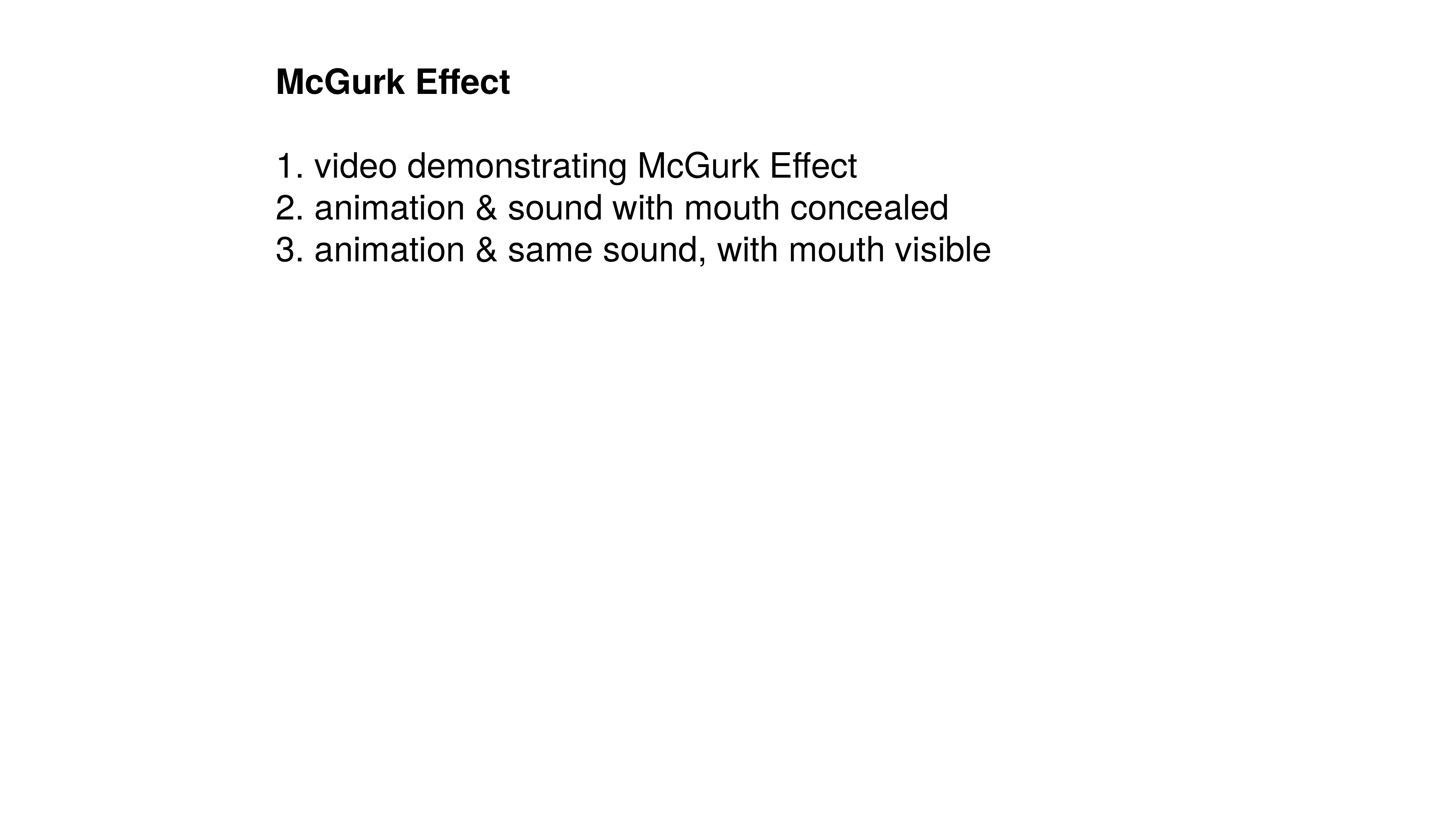

McGurk Effect

1. video demonstrating McGurk Effect
2. animation & sound with mouth concealed
3. animation & same sound, with mouth visible